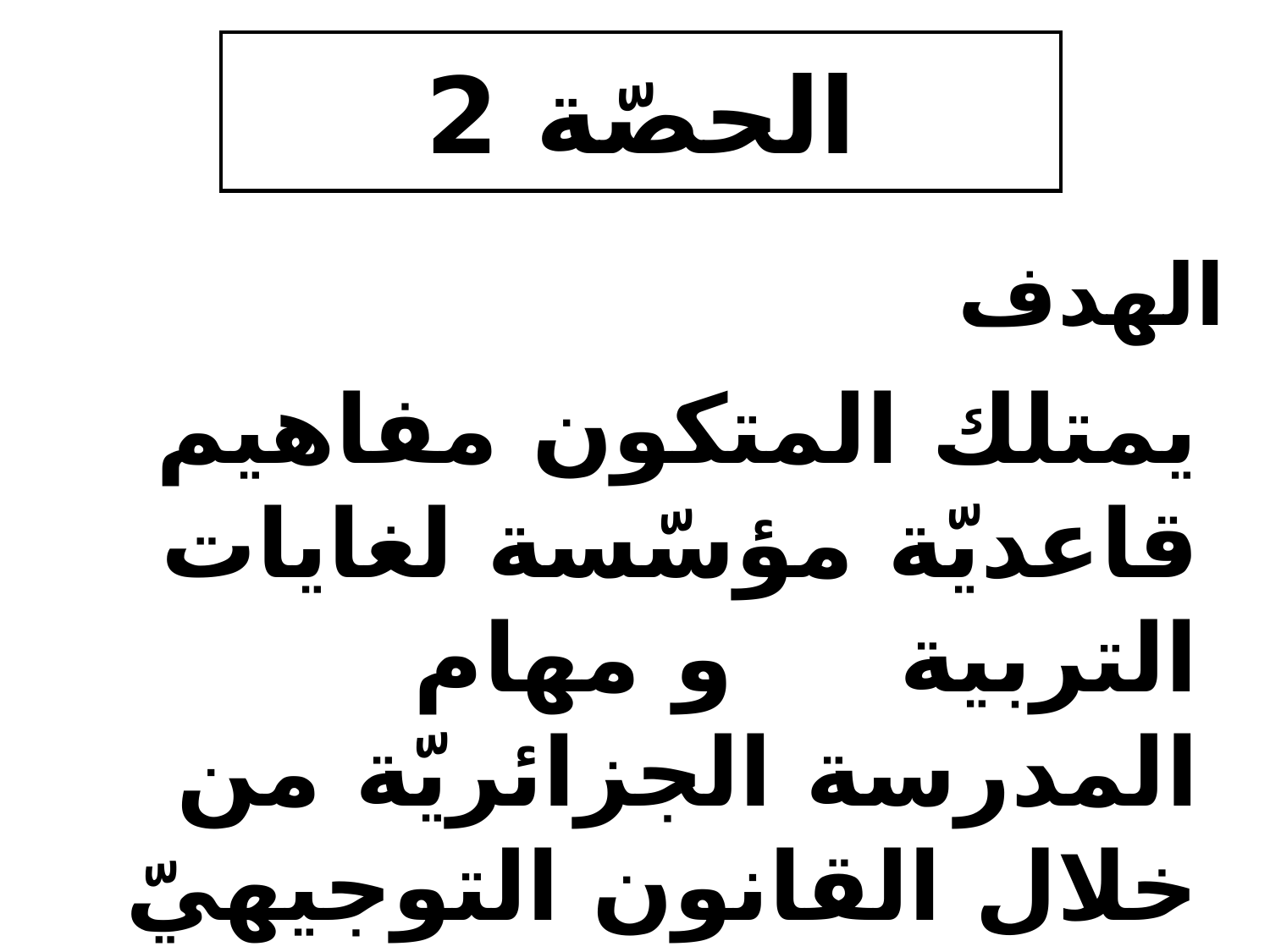

# الحصّة 2
الهدف
يمتلك المتكون مفاهيم قاعديّة مؤسّسة لغايات التربية     و مهام المدرسة الجزائريّة من خلال القانون التوجيهيّ 04/08